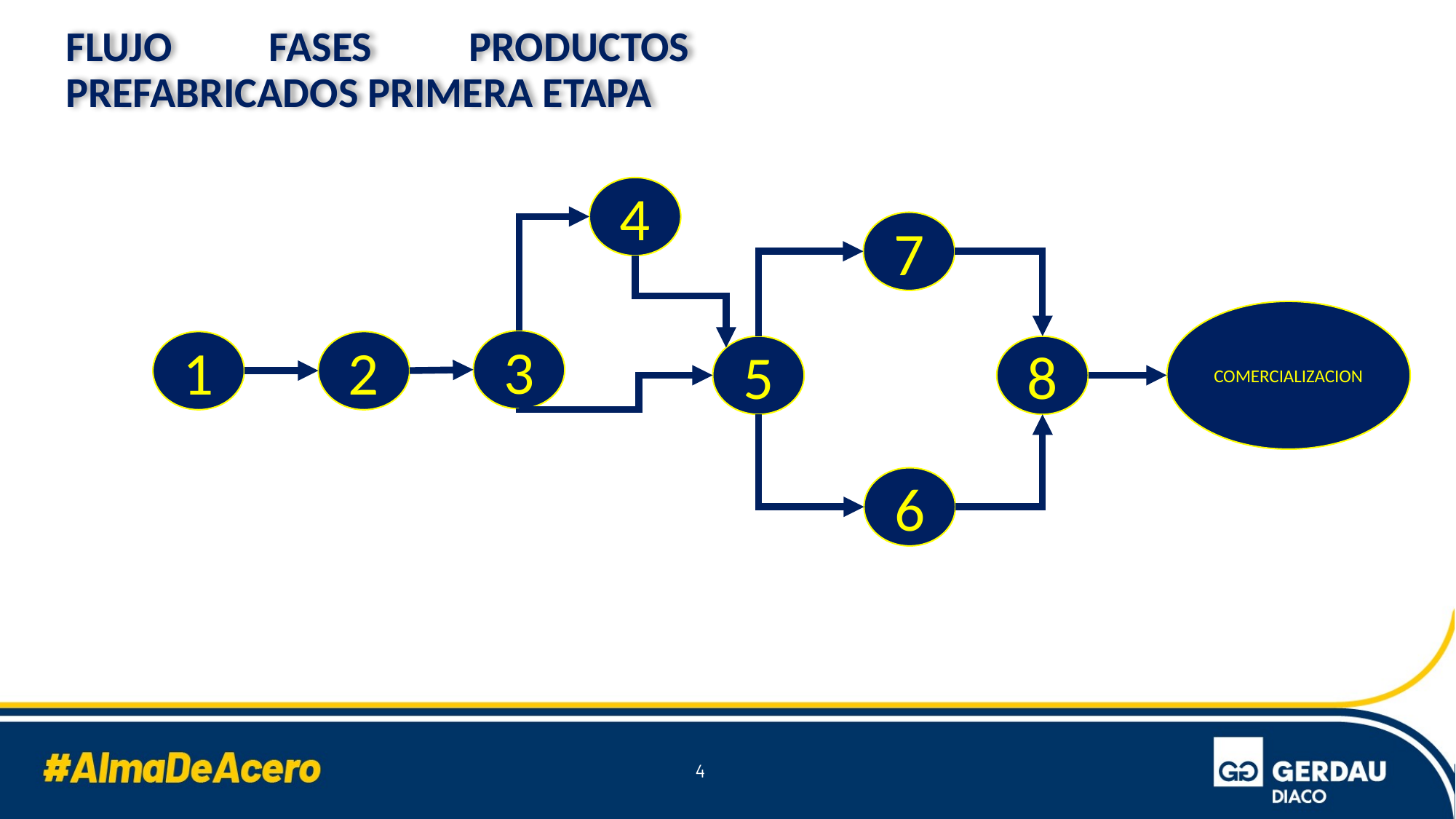

# FLUJO FASES PRODUCTOS PREFABRICADOS PRIMERA ETAPA
4
7
COMERCIALIZACION
3
1
2
5
8
6
4